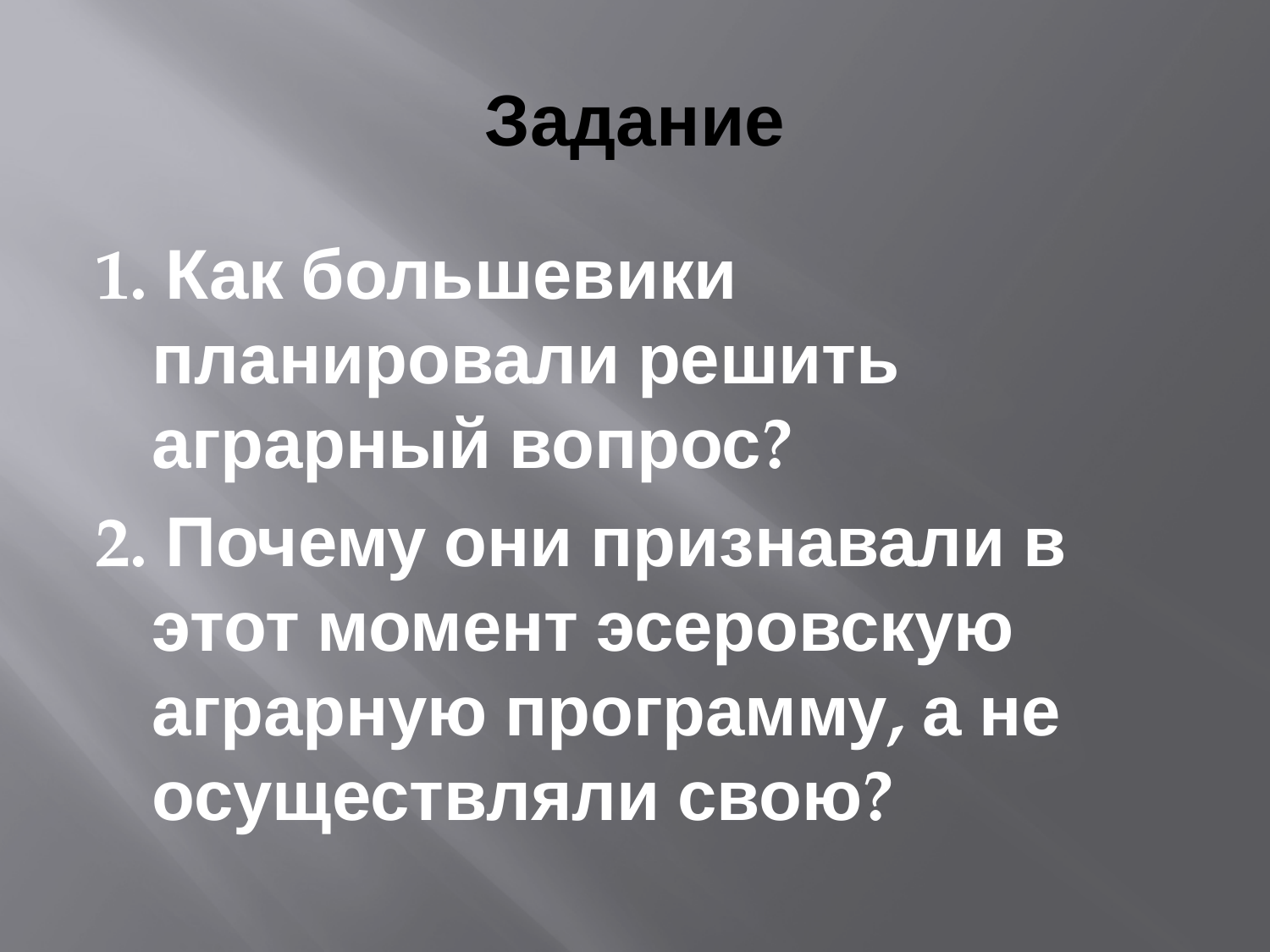

# Задание
1. Как большевики планировали решить аграрный вопрос?
2. Почему они признавали в этот момент эсеровскую аграрную программу, а не осуществляли свою?